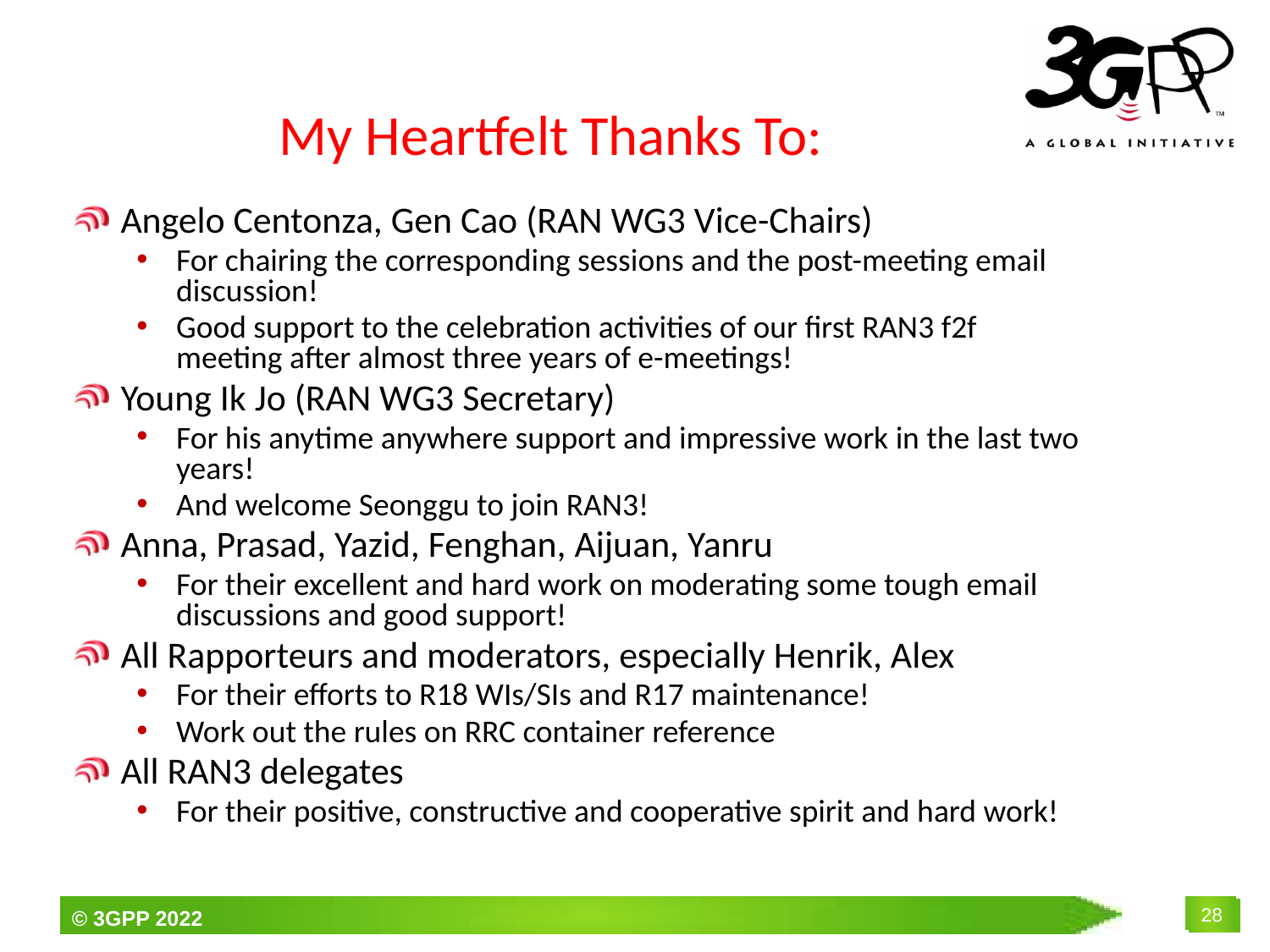

# My Heartfelt Thanks To:
Angelo Centonza, Gen Cao (RAN WG3 Vice-Chairs)
For chairing the corresponding sessions and the post-meeting email discussion!
Good support to the celebration activities of our first RAN3 f2f meeting after almost three years of e-meetings!
Young Ik Jo (RAN WG3 Secretary)
For his anytime anywhere support and impressive work in the last two years!
And welcome Seonggu to join RAN3!
Anna, Prasad, Yazid, Fenghan, Aijuan, Yanru
For their excellent and hard work on moderating some tough email discussions and good support!
All Rapporteurs and moderators, especially Henrik, Alex
For their efforts to R18 WIs/SIs and R17 maintenance!
Work out the rules on RRC container reference
All RAN3 delegates
For their positive, constructive and cooperative spirit and hard work!